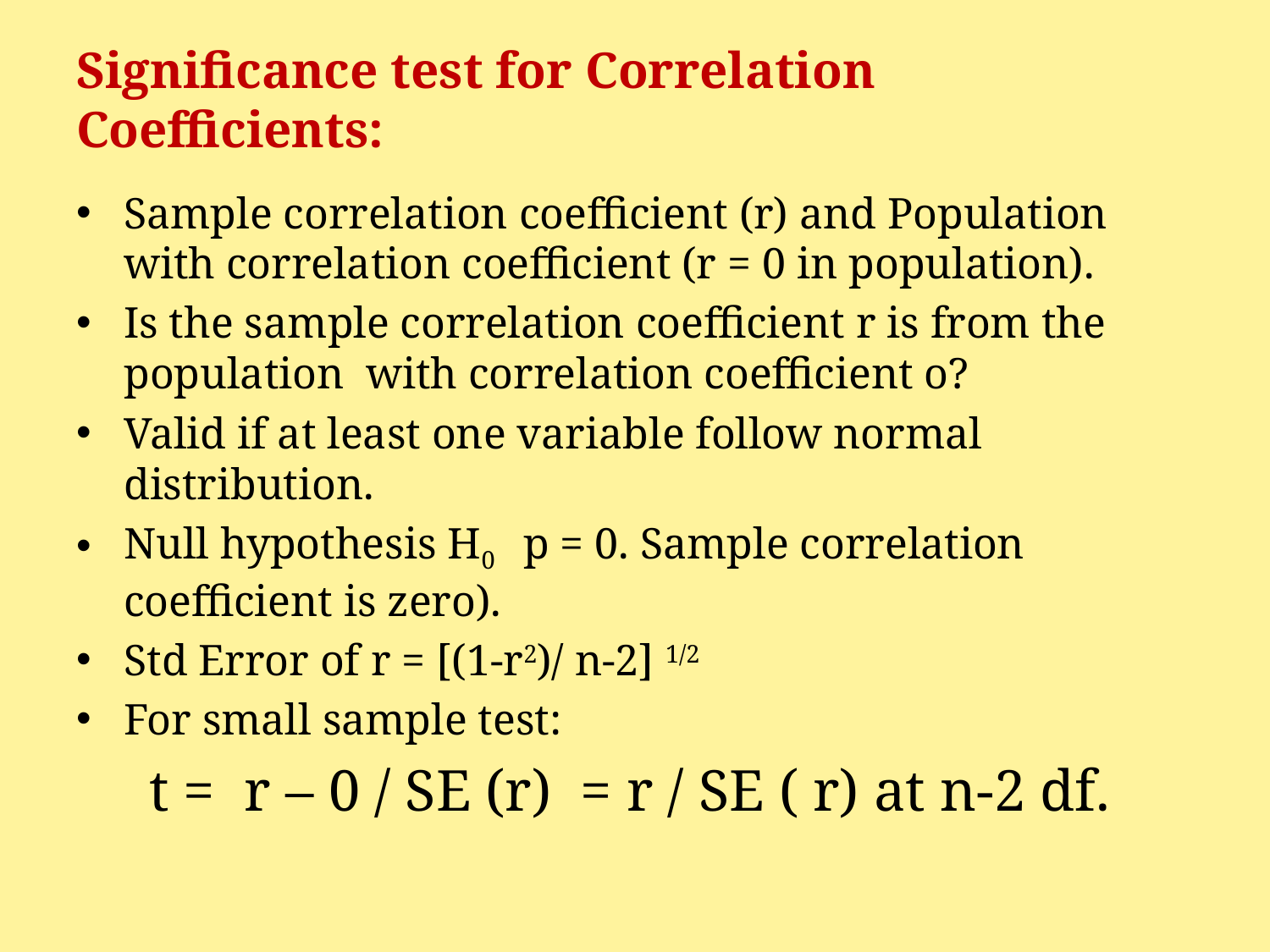

# Significance test for Correlation Coefficients:
Sample correlation coefficient (r) and Population with correlation coefficient (r = 0 in population).
Is the sample correlation coefficient r is from the population  with correlation coefficient o?
Valid if at least one variable follow normal distribution.
Null hypothesis H0   p = 0. Sample correlation coefficient is zero).
Std Error of r = [(1-r2)/ n-2] 1/2
For small sample test:
     t =  r – 0 / SE (r)  = r / SE ( r) at n-2 df.